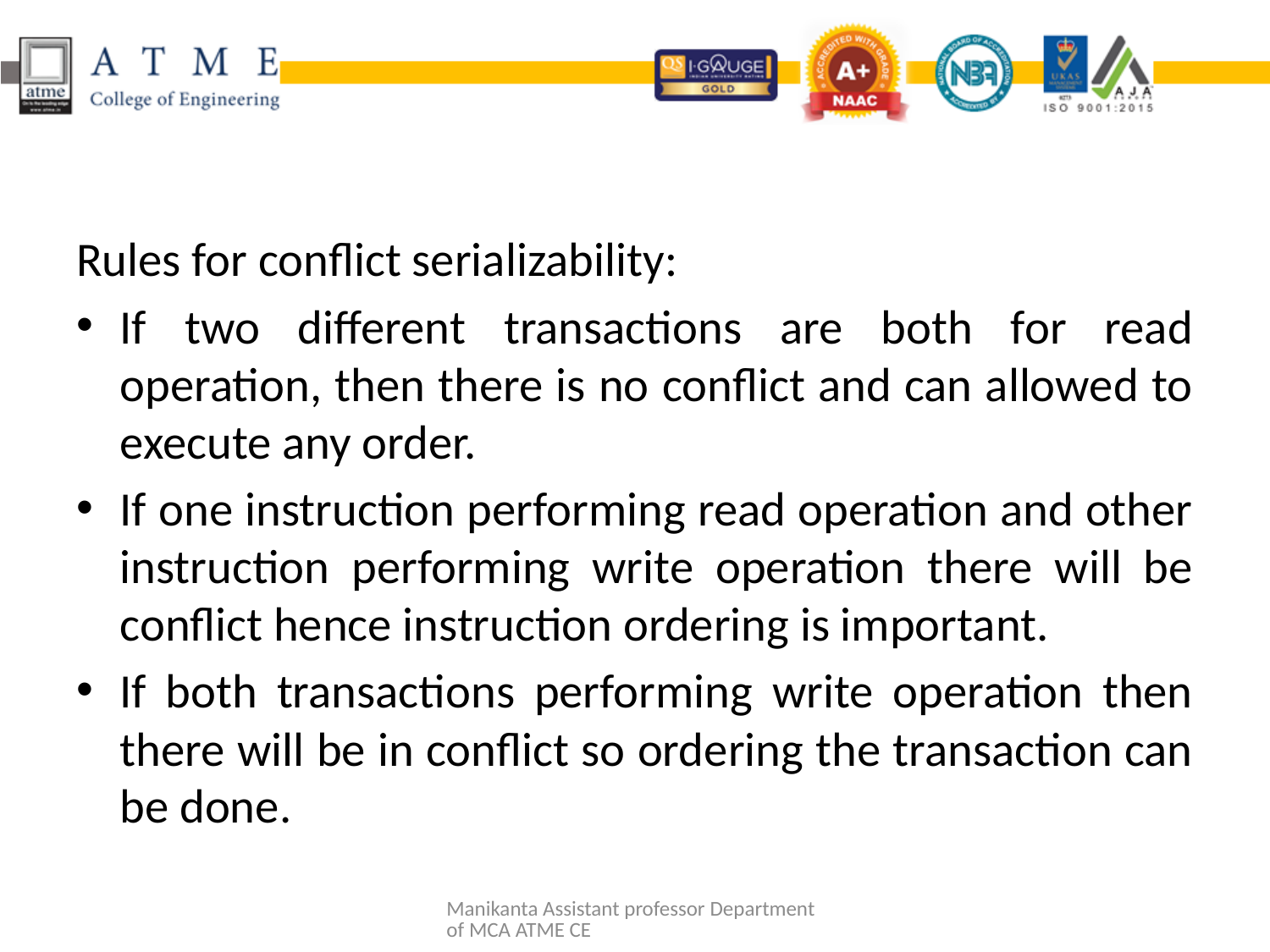

#
Rules for conflict serializability:
If two different transactions are both for read operation, then there is no conflict and can allowed to execute any order.
If one instruction performing read operation and other instruction performing write operation there will be conflict hence instruction ordering is important.
If both transactions performing write operation then there will be in conflict so ordering the transaction can be done.
Manikanta Assistant professor Department of MCA ATME CE